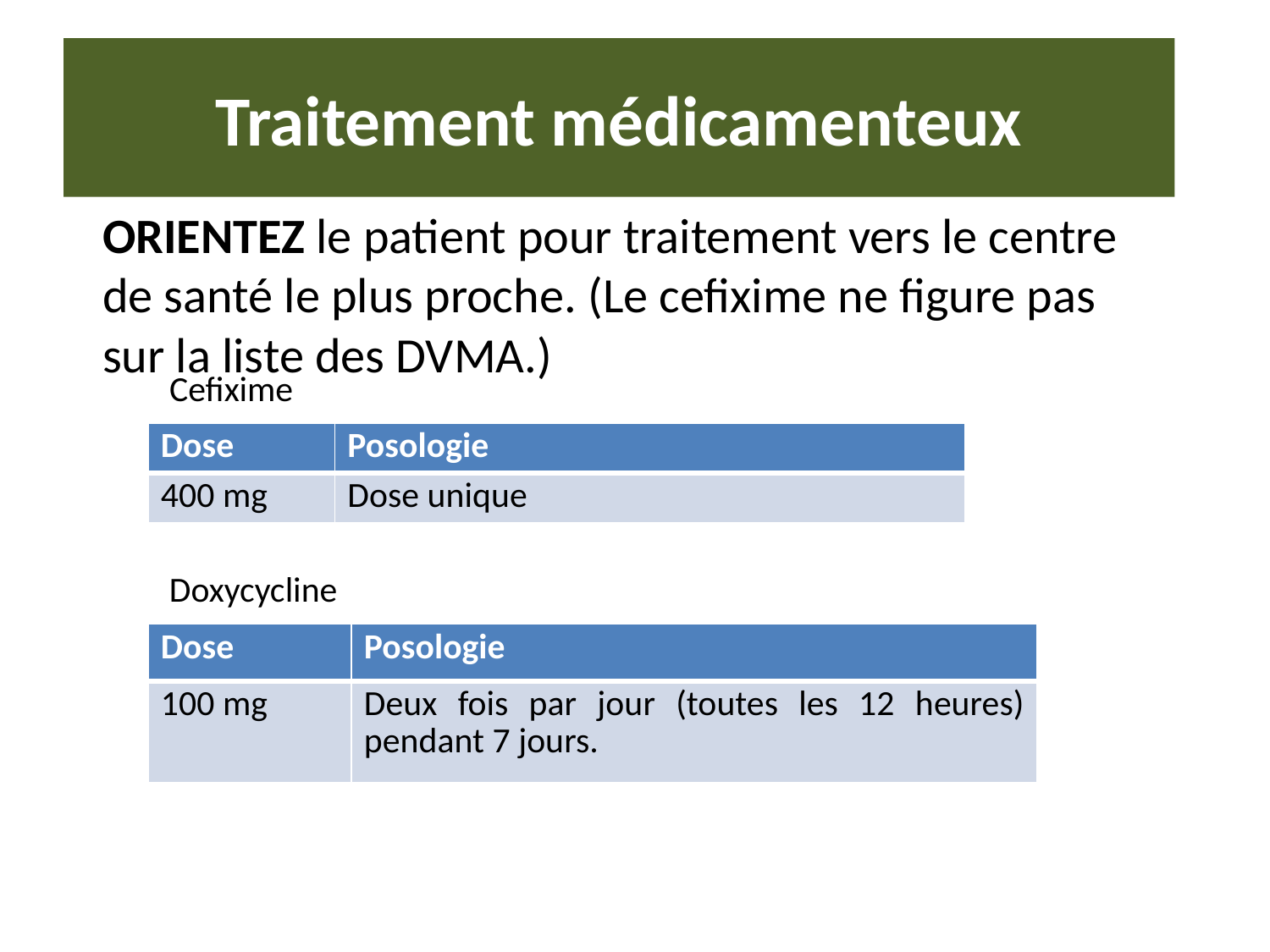

# Traitement médicamenteux
ORIENTEZ le patient pour traitement vers le centre de santé le plus proche. (Le cefixime ne figure pas sur la liste des DVMA.)

Cefixime
| Dose | Posologie |
| --- | --- |
| 400 mg | Dose unique |
Doxycycline
| Dose | Posologie |
| --- | --- |
| 100 mg | Deux fois par jour (toutes les 12 heures) pendant 7 jours. |